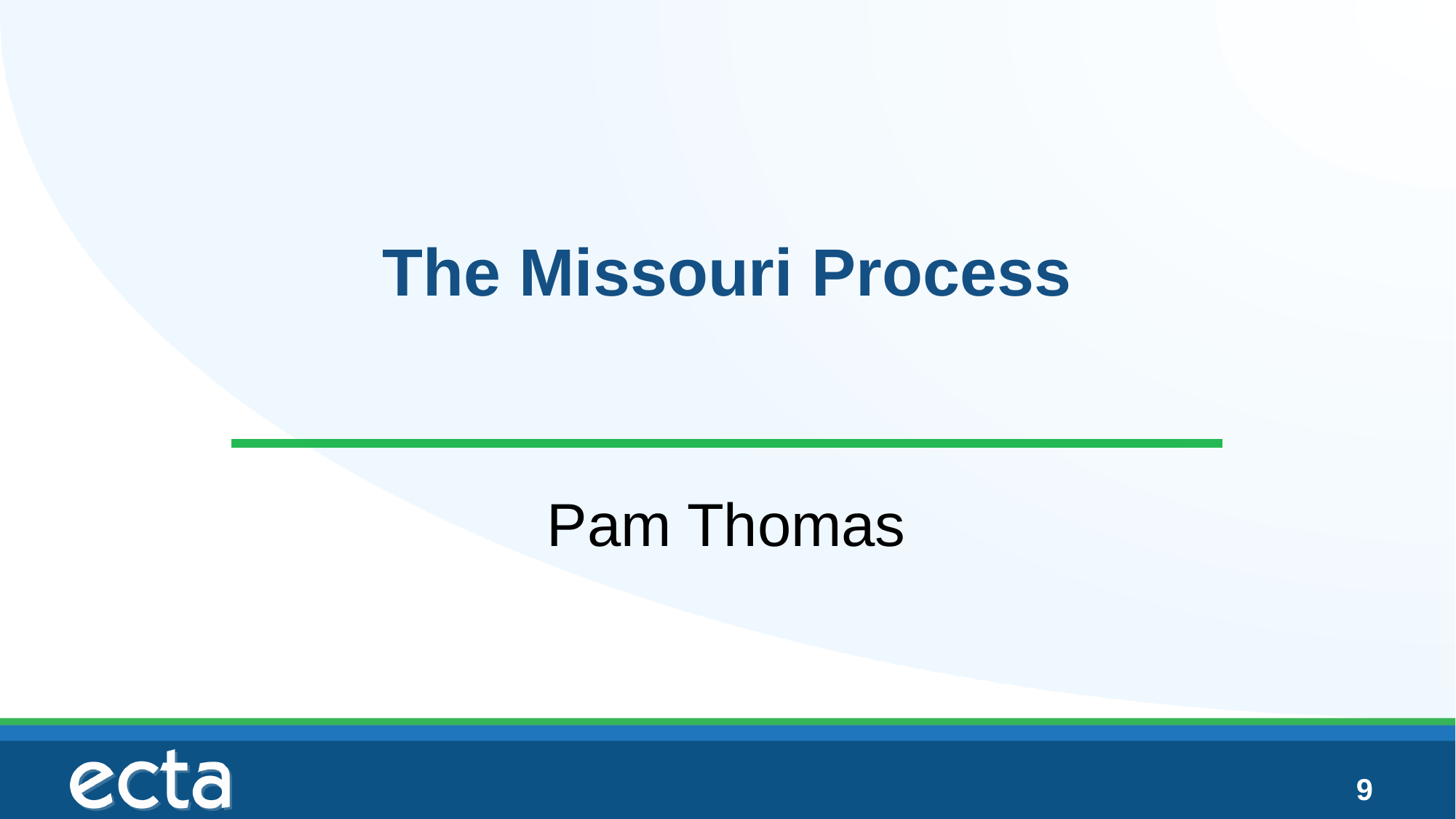

# The Missouri Process
Pam Thomas
9